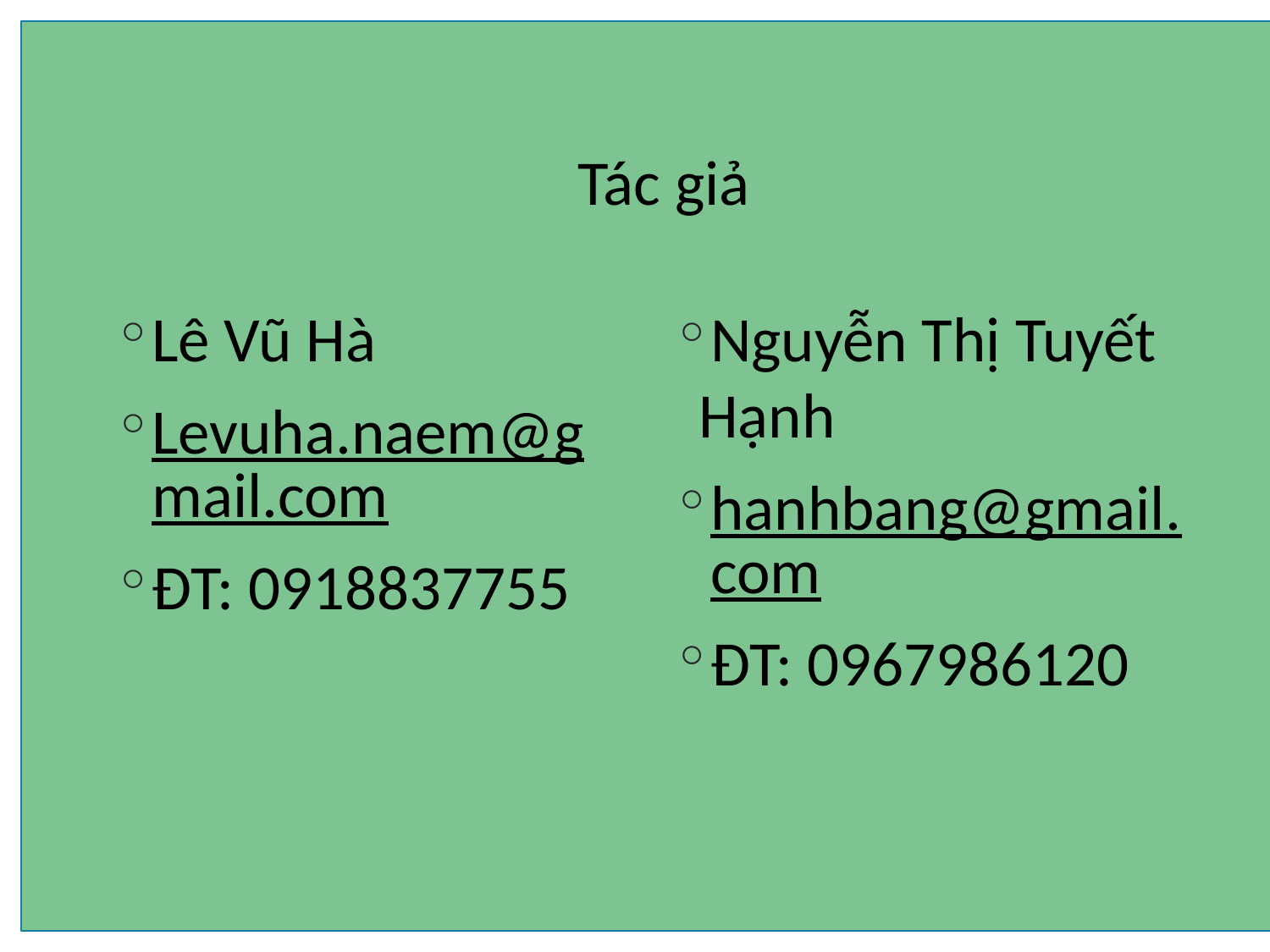

# Tác giả
Lê Vũ Hà
Levuha.naem@gmail.com
ĐT: 0918837755
Nguyễn Thị Tuyết Hạnh
hanhbang@gmail.com
ĐT: 0967986120